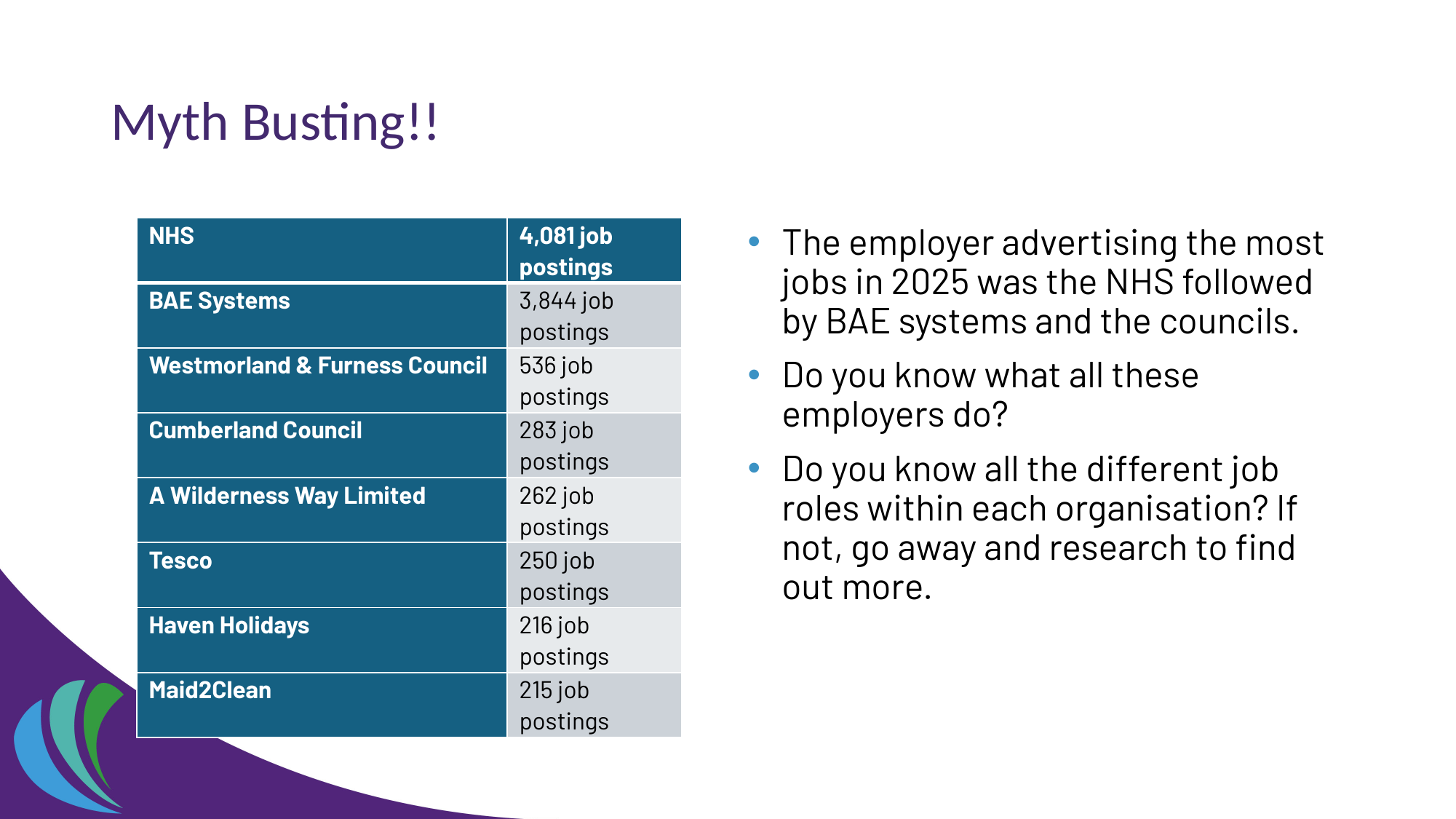

# Myth Busting!!
| NHS | 4,081 job postings |
| --- | --- |
| BAE Systems | 3,844 job postings |
| Westmorland & Furness Council | 536 job postings |
| Cumberland Council | 283 job postings |
| A Wilderness Way Limited | 262 job postings |
| Tesco | 250 job postings |
| Haven Holidays | 216 job postings |
| Maid2Clean | 215 job postings |
The employer advertising the most jobs in 2025 was the NHS followed by BAE systems and the councils.
Do you know what all these employers do?
Do you know all the different job roles within each organisation? If not, go away and research to find out more.